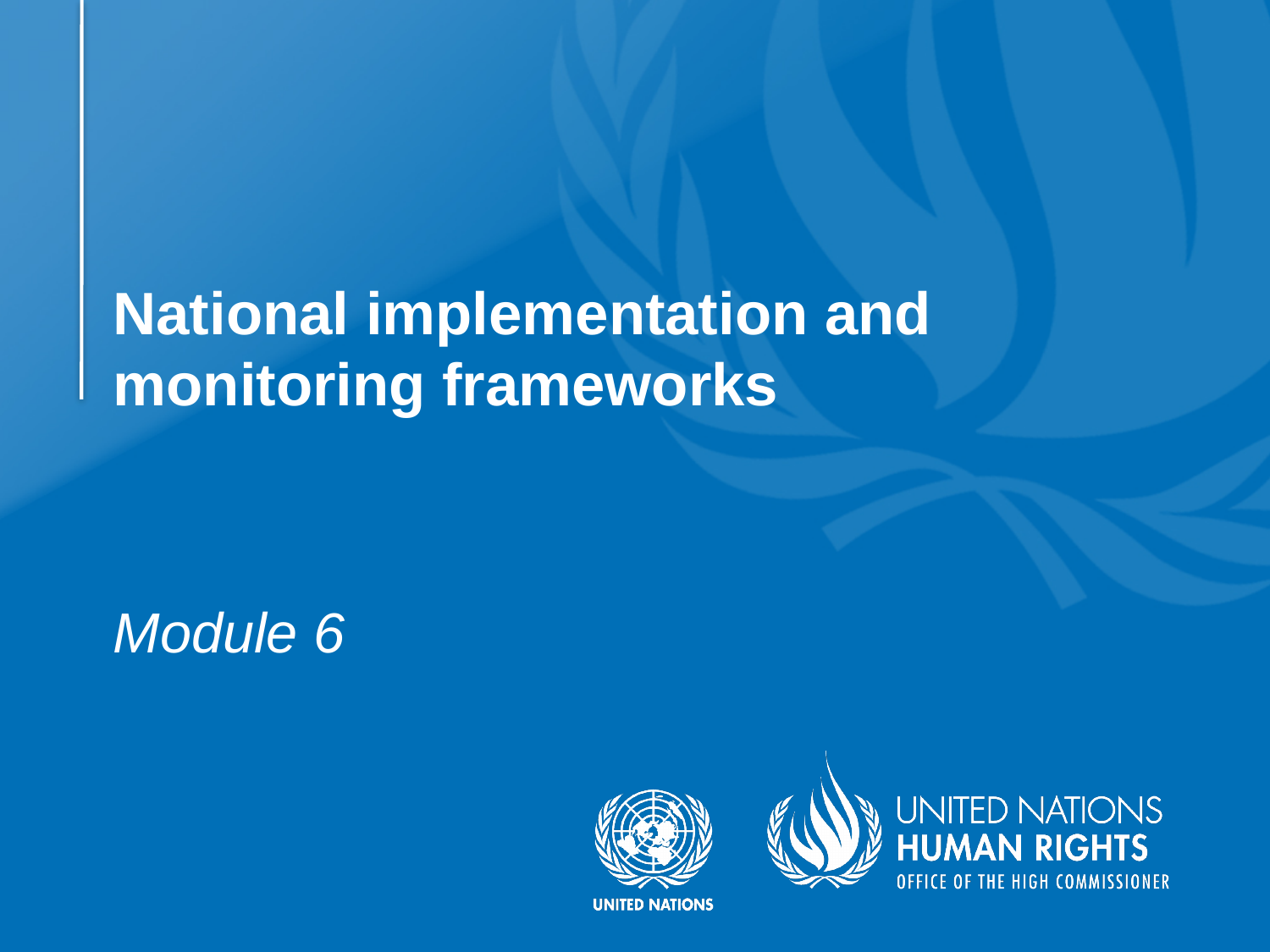

# National implementation and monitoring frameworks
Module 6